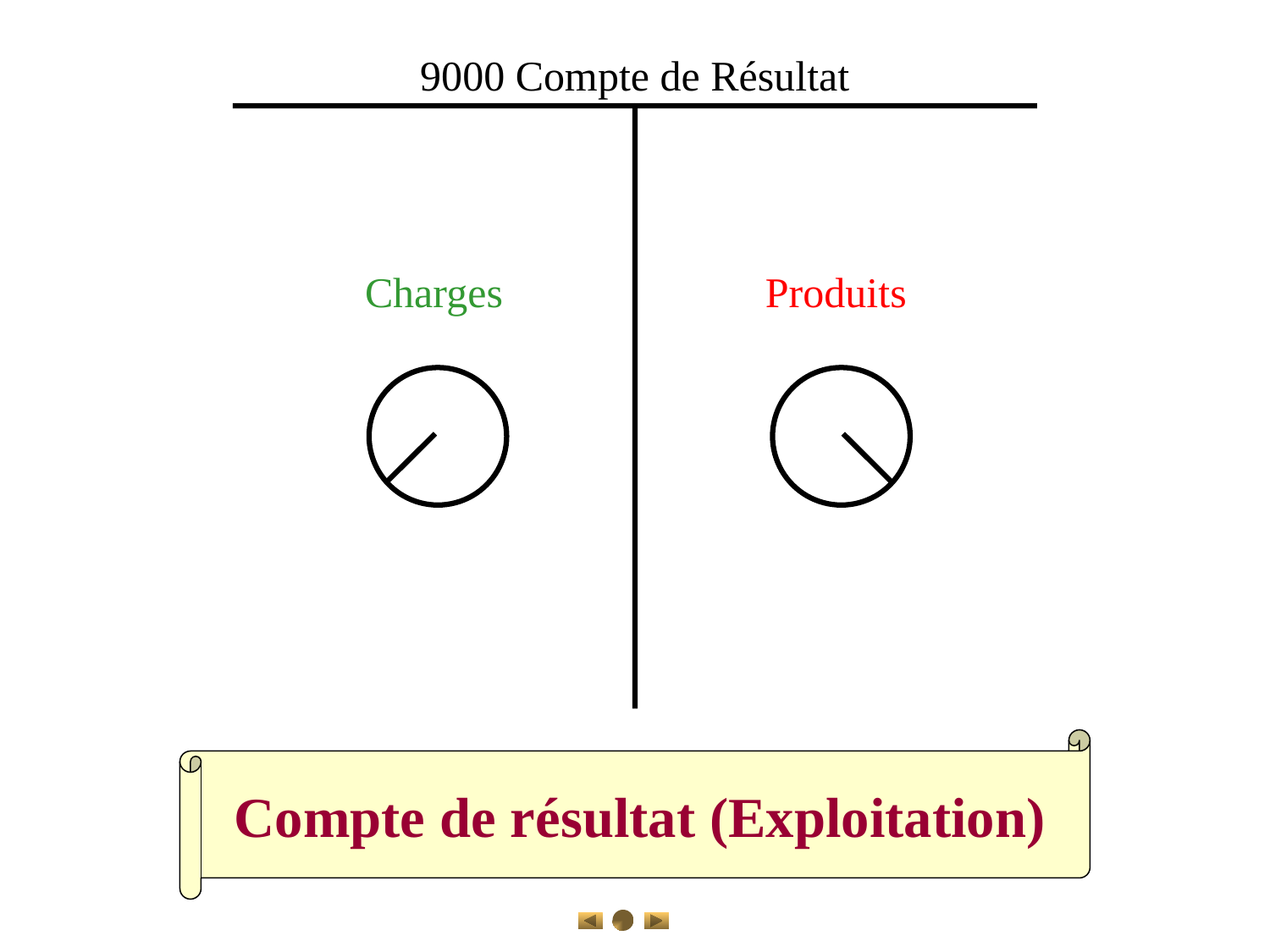

9000 Compte de Résultat

Charges

Produits

Compte de résultat (Exploitation)